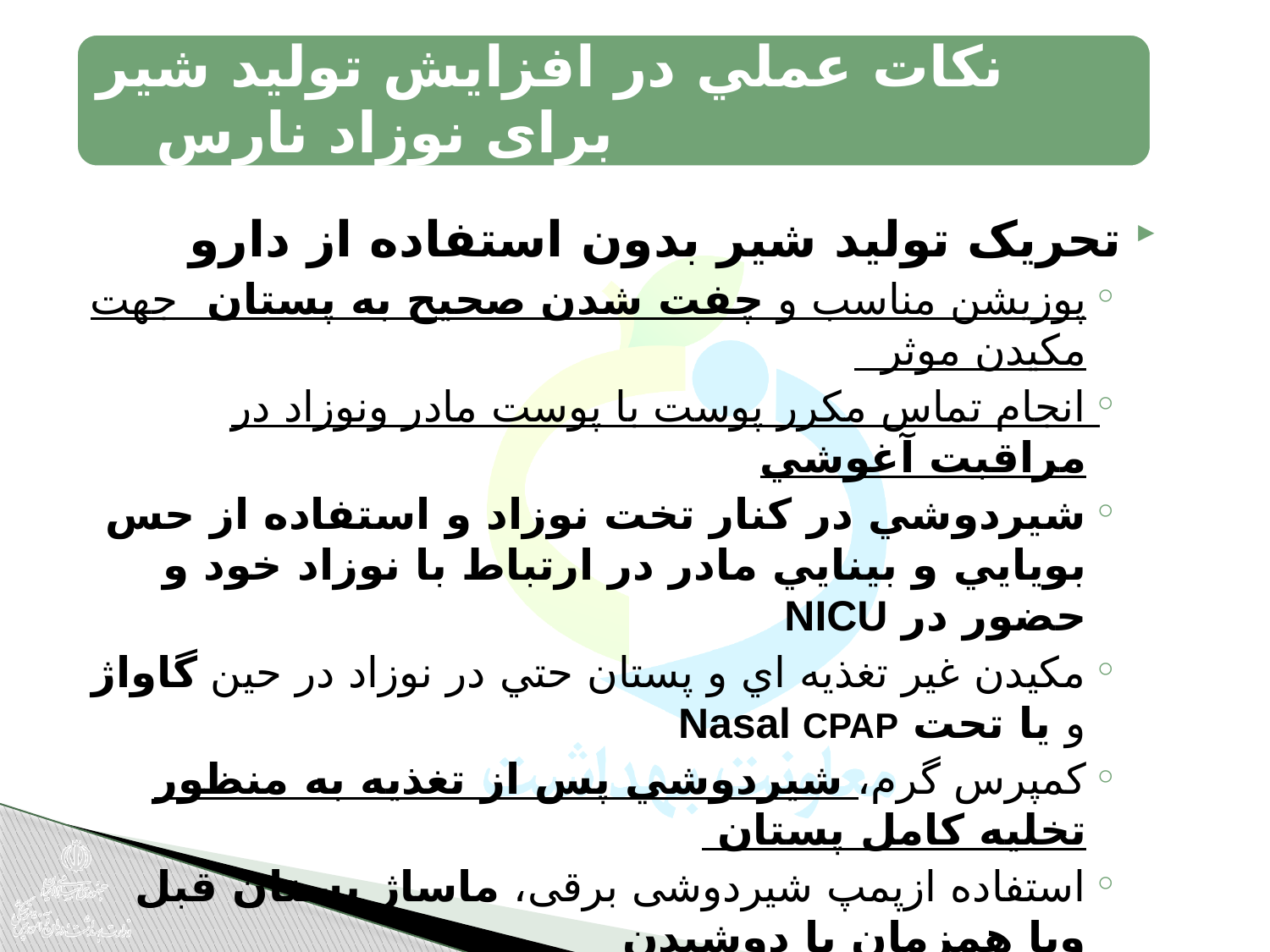

نکات عملي در افزايش توليد شير برای نوزاد نارس
تحريک توليد شير بدون استفاده از دارو
پوزيشن مناسب و چفت شدن صحيح به پستان  جهت مکيدن موثر
انجام تماس مکرر پوست با پوست مادر ونوزاد در مراقبت آغوشي
شيردوشي در کنار تخت نوزاد و استفاده از حس بويايي و بينايي مادر در ارتباط با نوزاد خود و حضور در NICU
مکيدن غير تغذيه اي و پستان حتي در نوزاد در حین گاواژ و یا تحت Nasal CPAP
کمپرس گرم، شيردوشي پس از تغذیه به منظور تخليه کامل پستان
استفاده ازپمپ شیردوشی برقی، ماساژ پستان قبل ويا همزمان با دوشيدن
 استفاده از تکنیک ماساژ-دوشیدن باپمپ –ماساژو فشردن پستان حین پمپ-دوشیدن بادست (HOP) در تولید هرچه بیشترشیرمادر